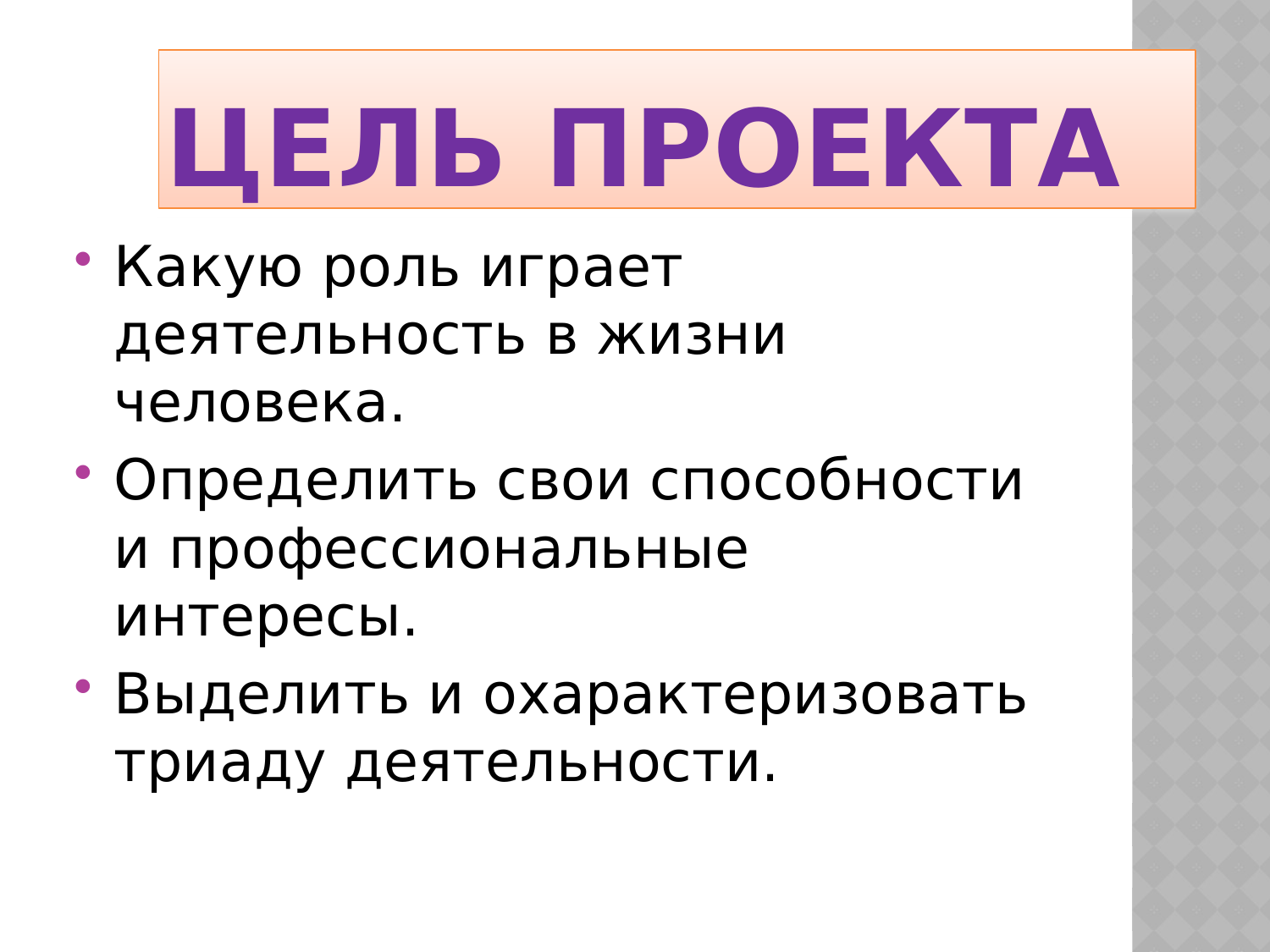

# Цель проекта
Какую роль играет деятельность в жизни человека.
Определить свои способности и профессиональные интересы.
Выделить и охарактеризовать триаду деятельности.